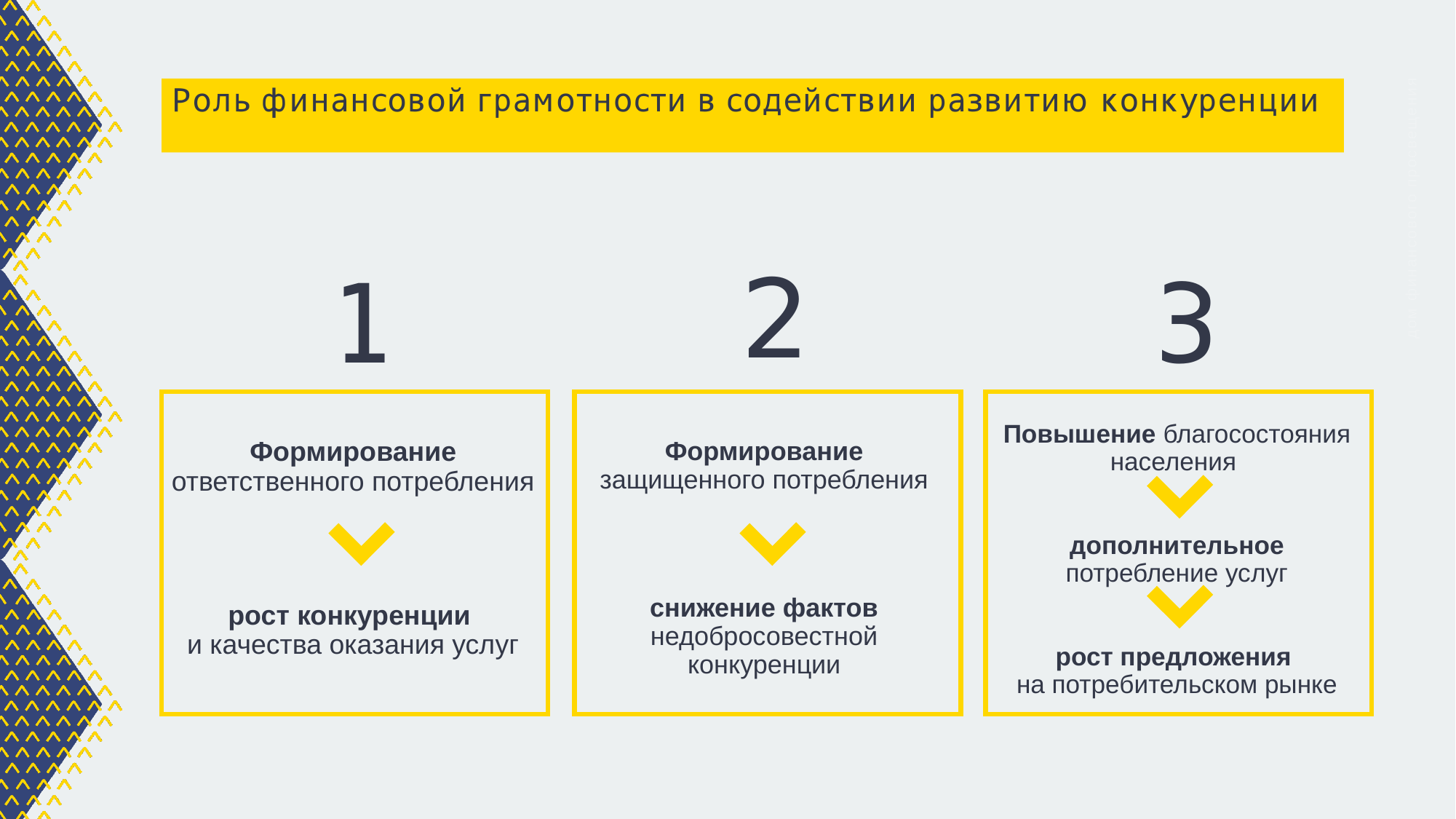

# Роль финансовой грамотности в содействии развитию конкуренции
2
дом финансового просвещения
1
3

Повышение благосостояния населения

дополнительное потребление услуг

рост предложения
на потребительском рынке
Формирование ответственного потребления

рост конкуренции
и качества оказания услуг
Формирование защищенного потребления

снижение фактов недобросовестной конкуренции